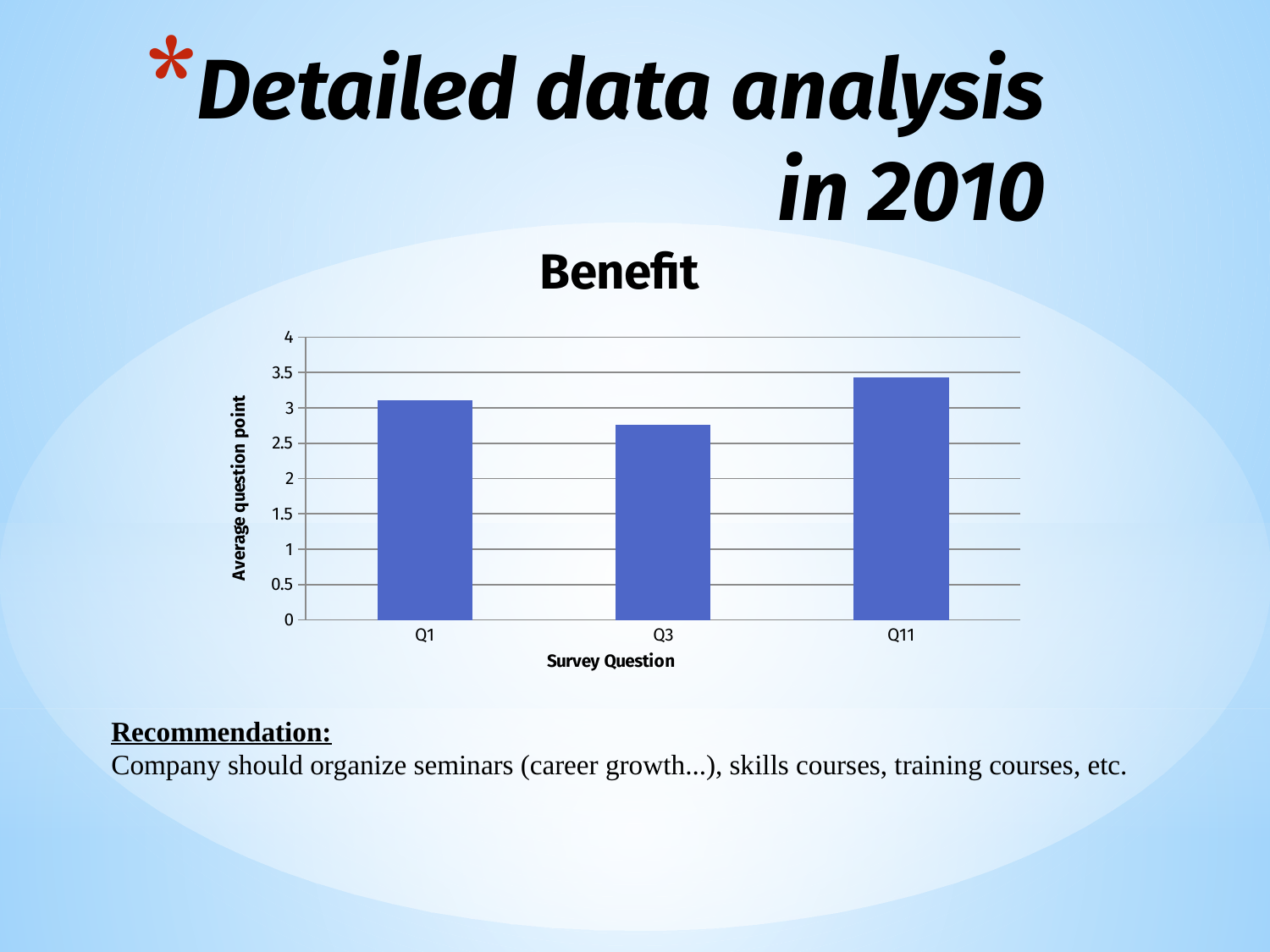

# Detailed data analysis in 2010

### Chart: Benefit

| Category |  |
|---|---|
| Q1 | 3.11 |
| Q3 | 2.76 |
| Q11 | 3.43 |
Recommendation:
Company should organize seminars (career growth...), skills courses, training courses, etc.